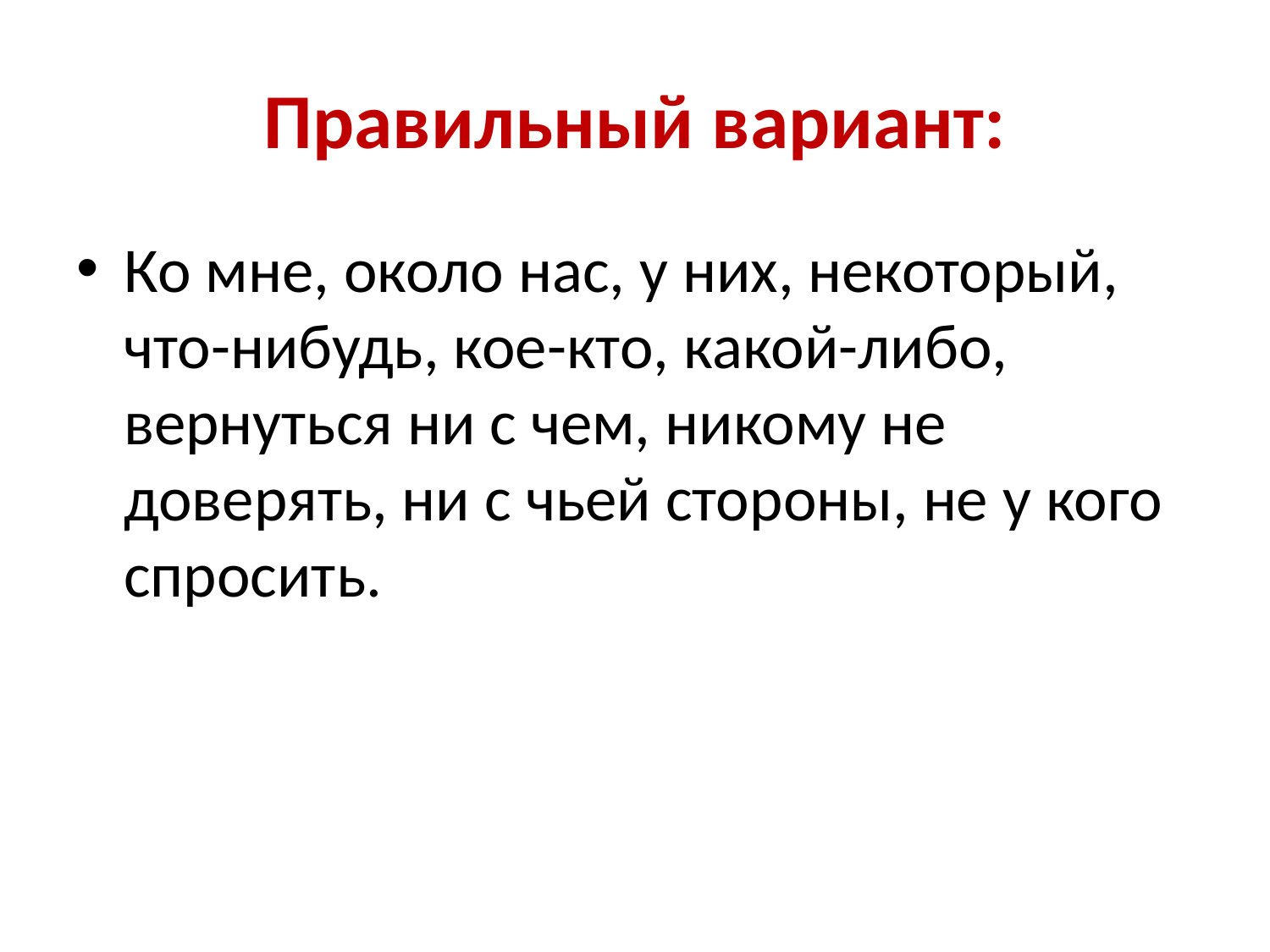

# Правильный вариант:
Ко мне, около нас, у них, некоторый, что-нибудь, кое-кто, какой-либо, вернуться ни с чем, никому не доверять, ни с чьей стороны, не у кого спросить.